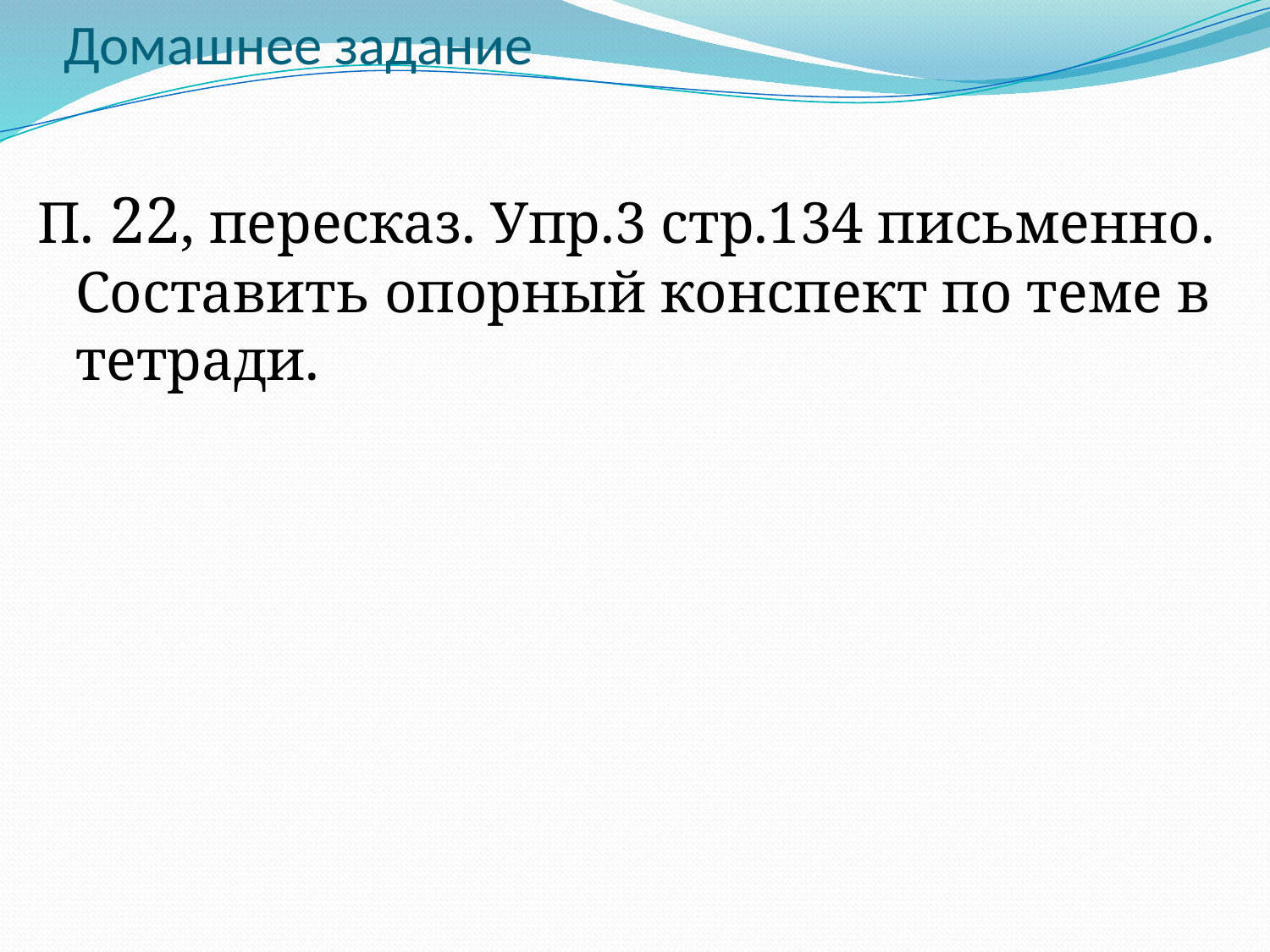

# Домашнее задание

П. 22, пересказ. Упр.3 стр.134 письменно. Составить опорный конспект по теме в тетради.